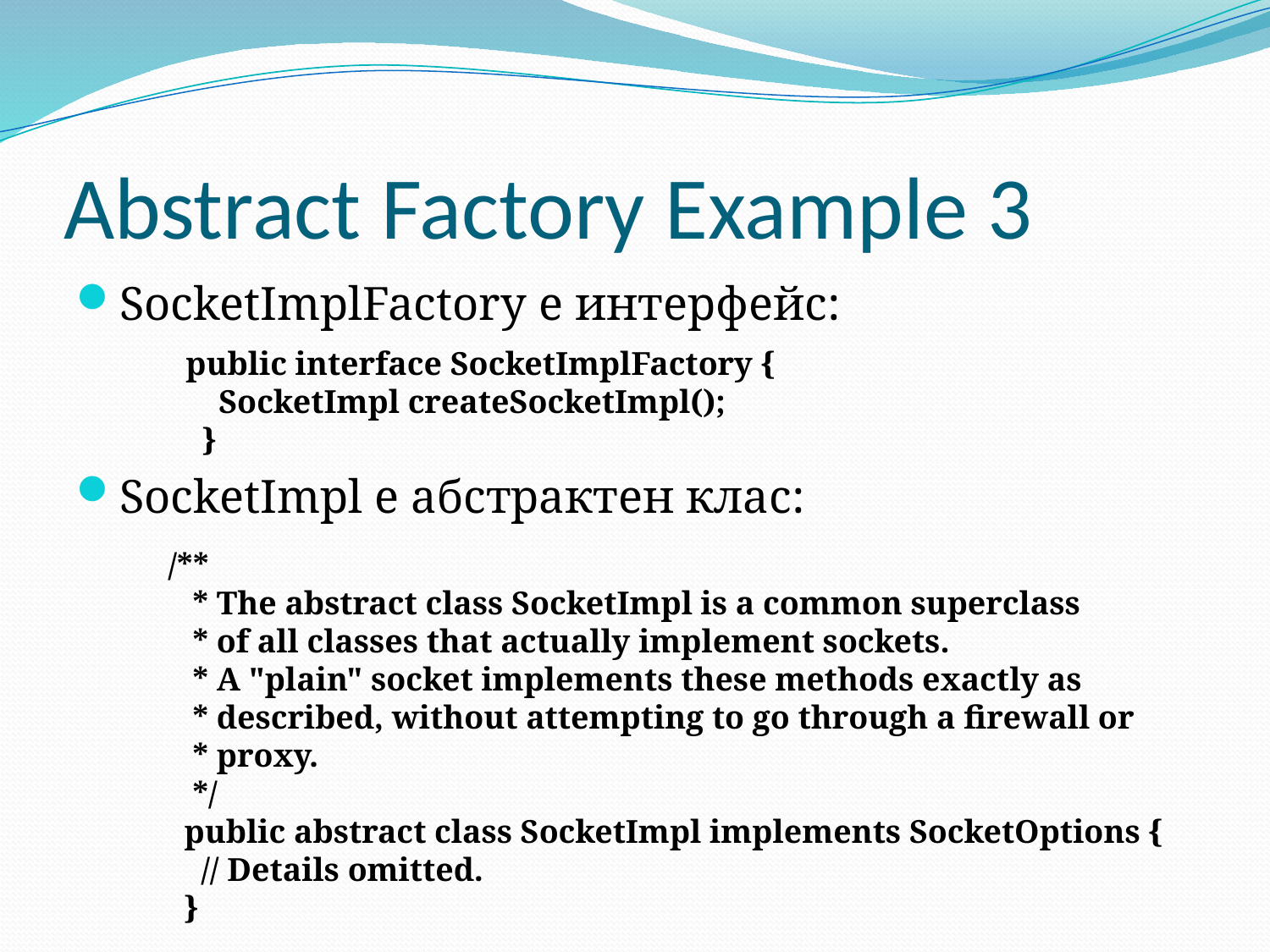

# Abstract Factory Example 3
SocketImplFactory е интерфейс:

SocketImpl е абстрактен клас:
 public interface SocketImplFactory {
     SocketImpl createSocketImpl();
   }
 /**
    * The abstract class SocketImpl is a common superclass
    * of all classes that actually implement sockets.
    * A "plain" socket implements these methods exactly as
    * described, without attempting to go through a firewall or
    * proxy.
    */
   public abstract class SocketImpl implements SocketOptions {
     // Details omitted.
   }